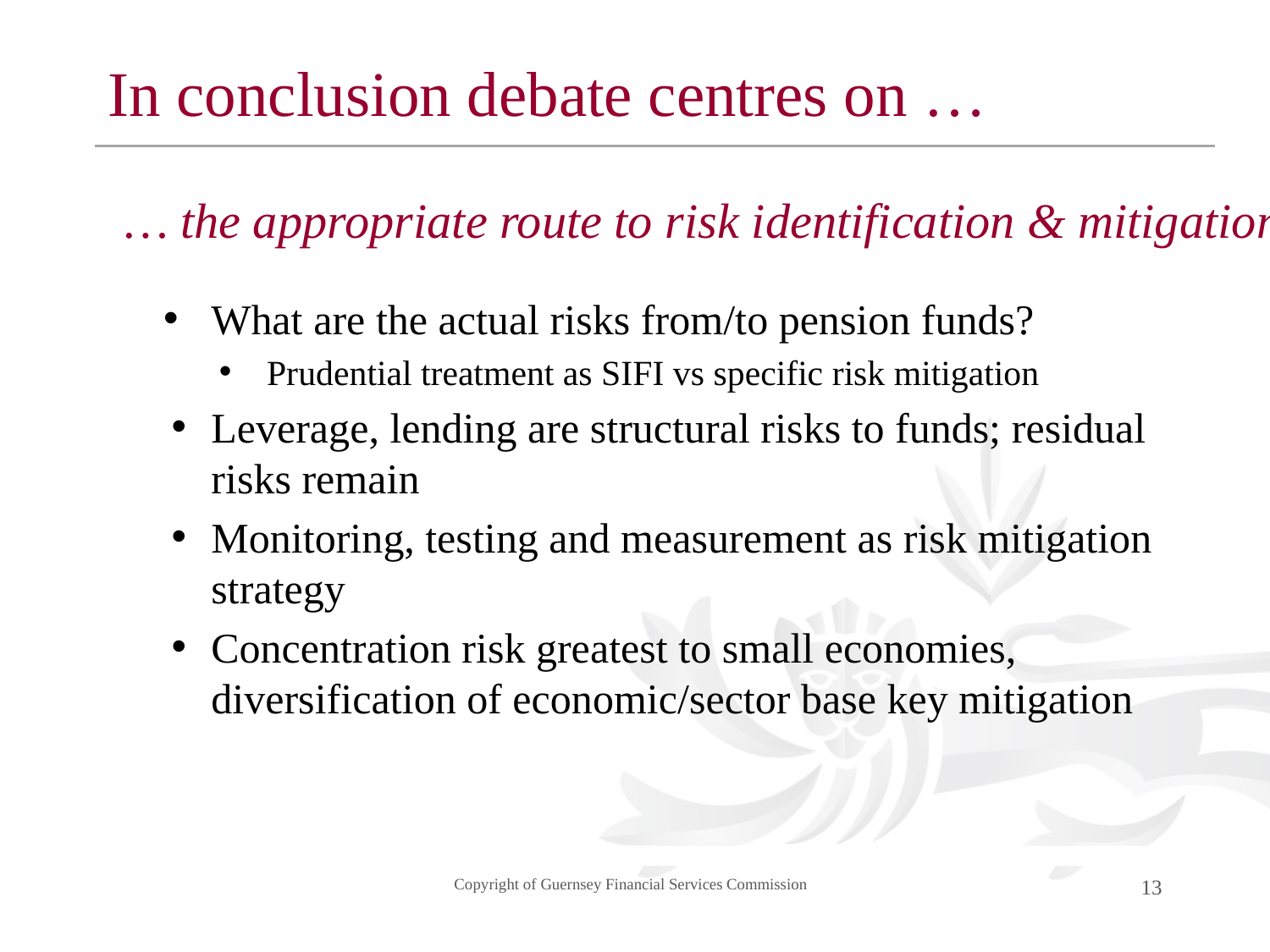

# In conclusion debate centres on …
… the appropriate route to risk identification & mitigation
What are the actual risks from/to pension funds?
Prudential treatment as SIFI vs specific risk mitigation
Leverage, lending are structural risks to funds; residual risks remain
Monitoring, testing and measurement as risk mitigation strategy
Concentration risk greatest to small economies, diversification of economic/sector base key mitigation

Copyright of Guernsey Financial Services Commission
13